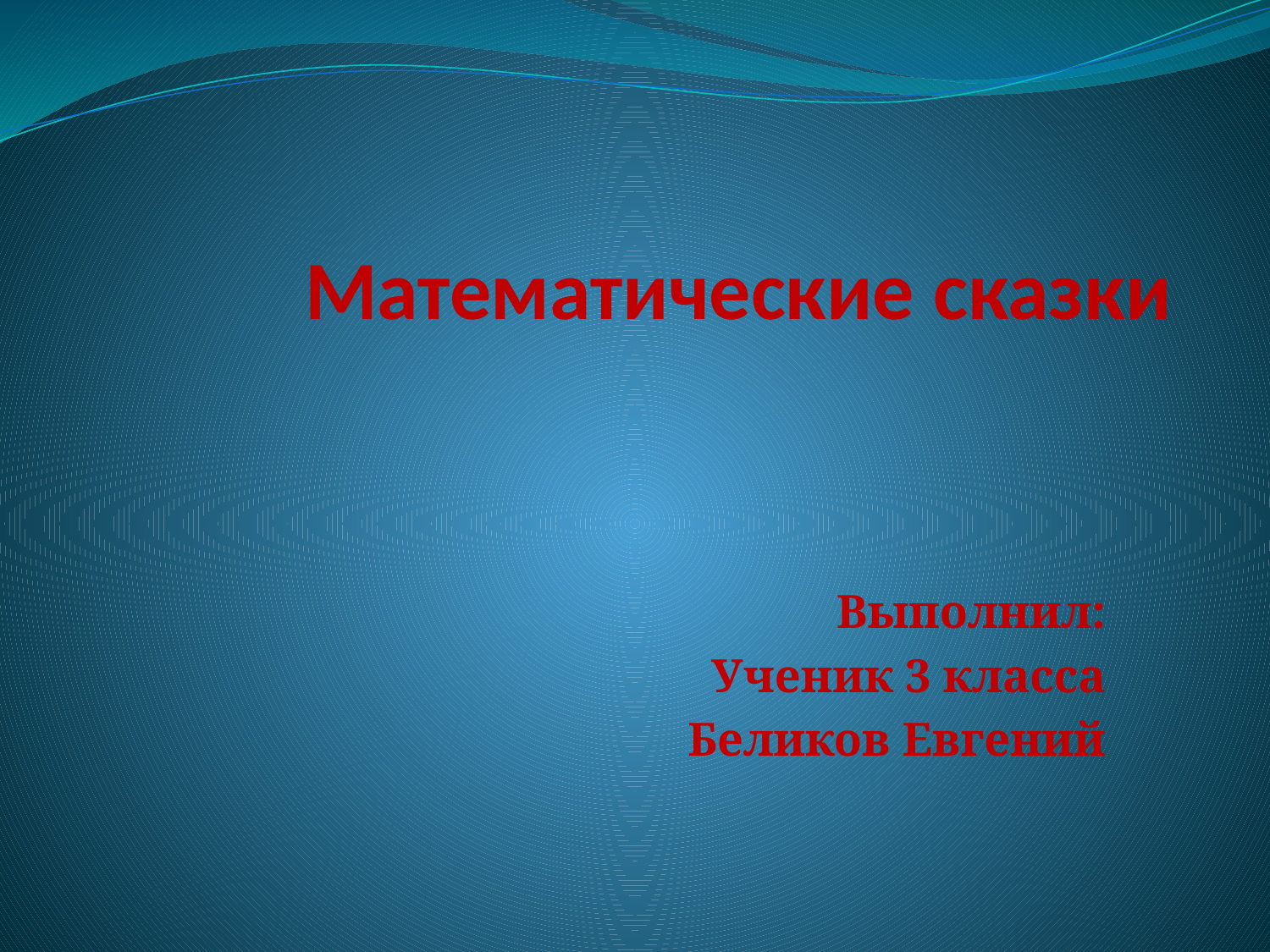

# Математические сказки
Выполнил:
Ученик 3 класса
Беликов Евгений